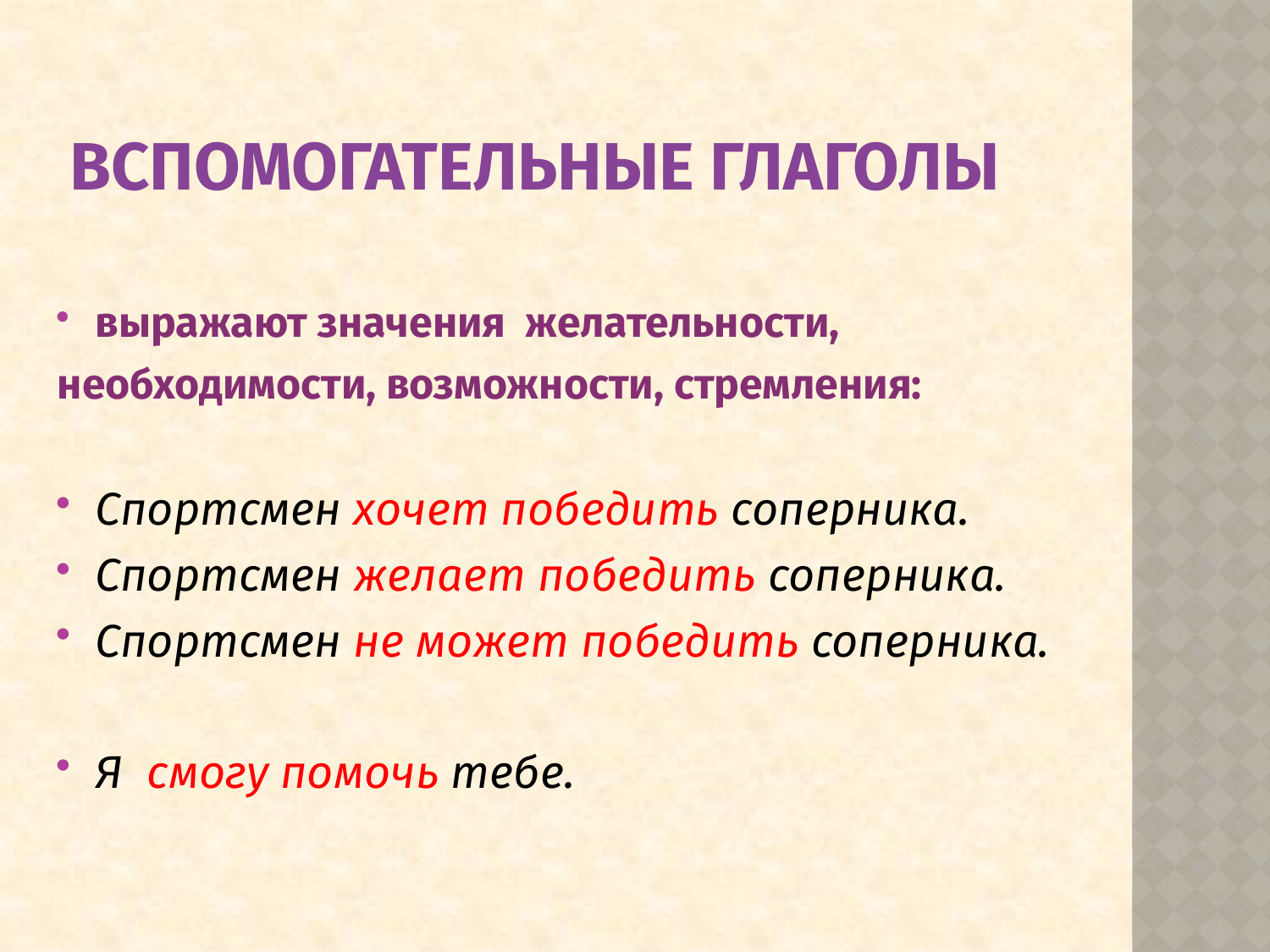

# Вспомогательные глаголы

выражают значения  желательности,
необходимости, возможности, стремления:

Спортсмен хочет победить соперника.
Спортсмен желает победить соперника.
Спортсмен не может победить соперника.

Я  смогу помочь тебе.